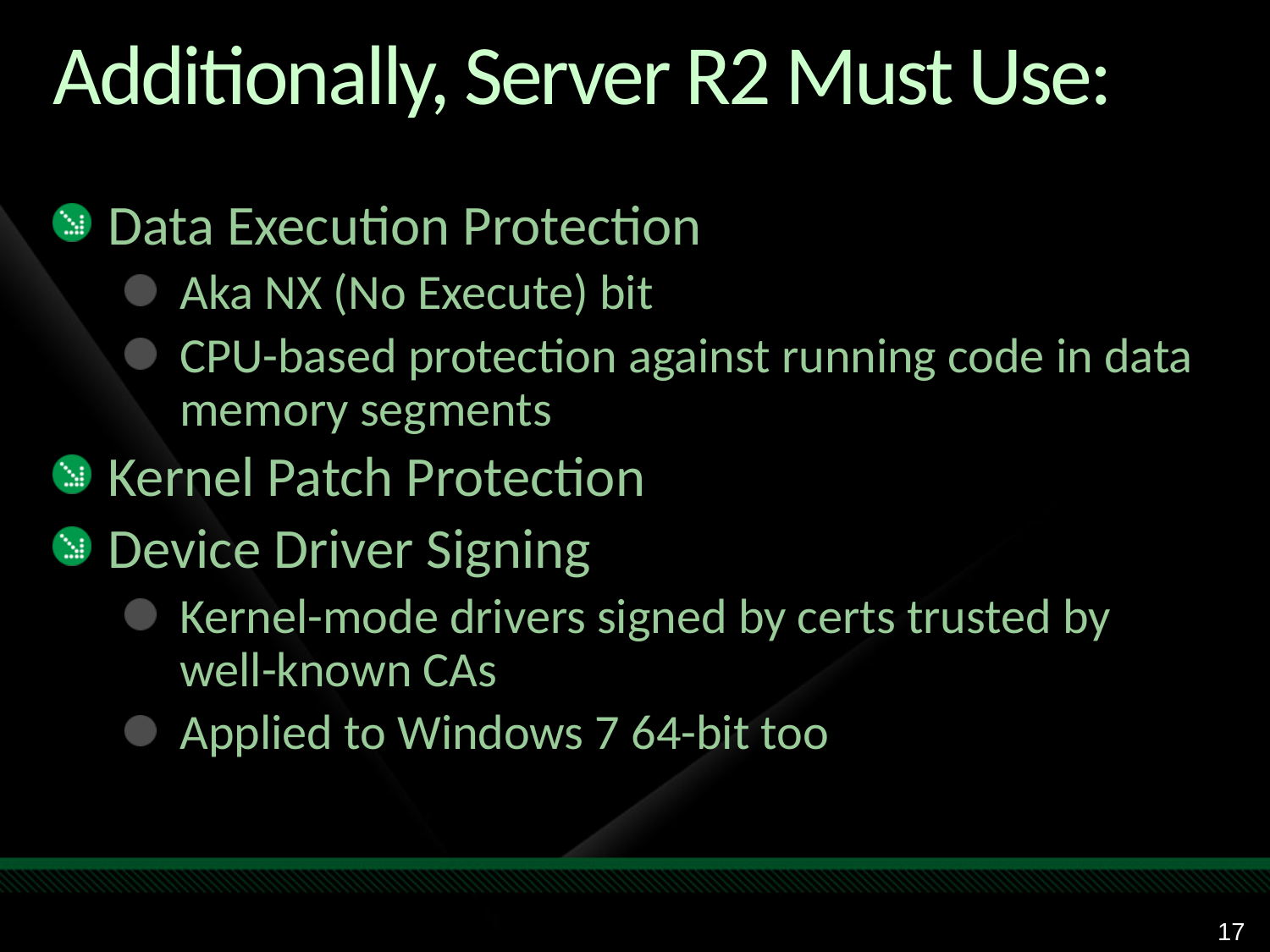

# Additionally, Server R2 Must Use:
Data Execution Protection
Aka NX (No Execute) bit
CPU-based protection against running code in data memory segments
Kernel Patch Protection
Device Driver Signing
Kernel-mode drivers signed by certs trusted by well-known CAs
Applied to Windows 7 64-bit too